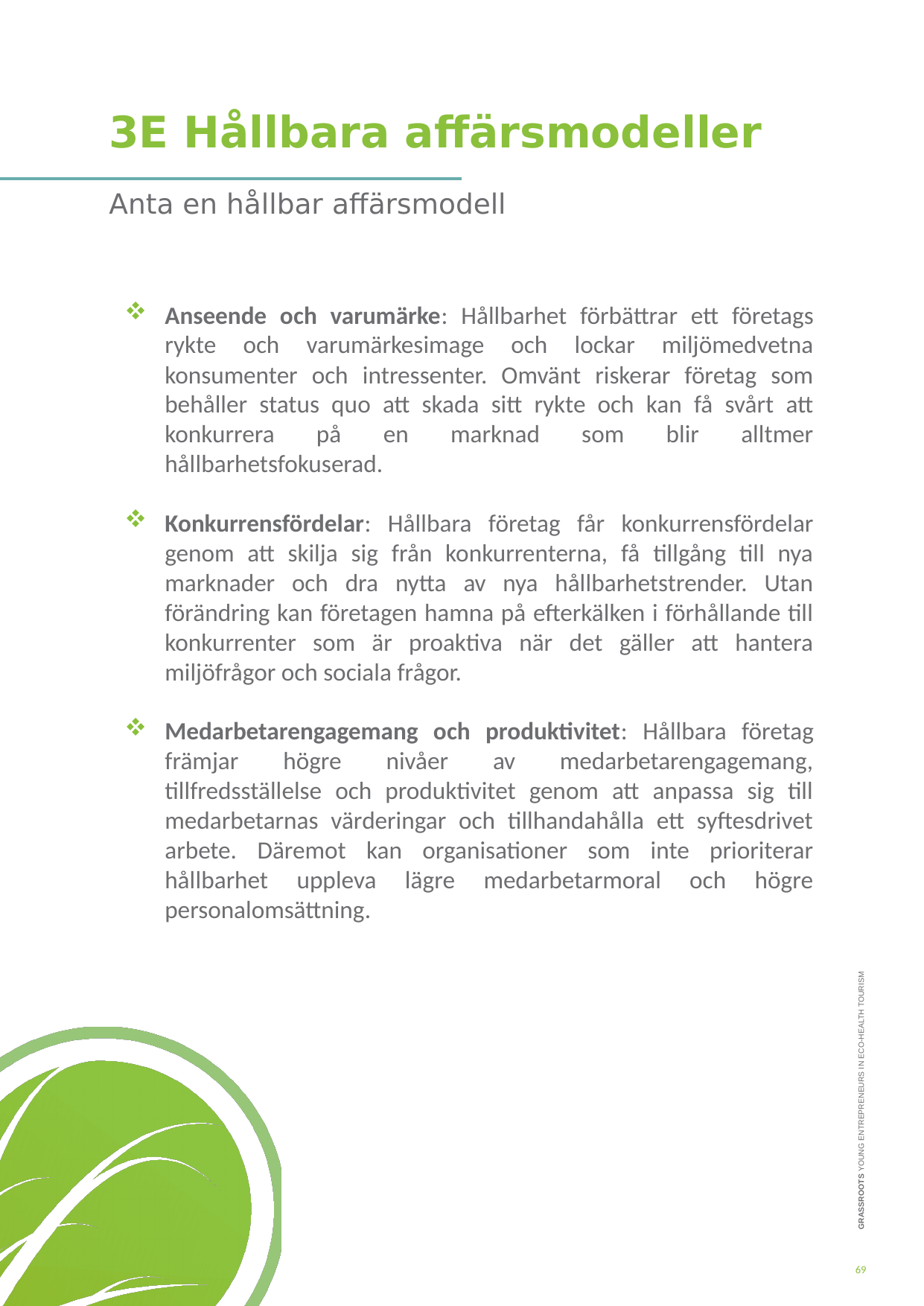

3E Hållbara affärsmodeller
Anta en hållbar affärsmodell
Anseende och varumärke: Hållbarhet förbättrar ett företags rykte och varumärkesimage och lockar miljömedvetna konsumenter och intressenter. Omvänt riskerar företag som behåller status quo att skada sitt rykte och kan få svårt att konkurrera på en marknad som blir alltmer hållbarhetsfokuserad.

Konkurrensfördelar: Hållbara företag får konkurrensfördelar genom att skilja sig från konkurrenterna, få tillgång till nya marknader och dra nytta av nya hållbarhetstrender. Utan förändring kan företagen hamna på efterkälken i förhållande till konkurrenter som är proaktiva när det gäller att hantera miljöfrågor och sociala frågor.

Medarbetarengagemang och produktivitet: Hållbara företag främjar högre nivåer av medarbetarengagemang, tillfredsställelse och produktivitet genom att anpassa sig till medarbetarnas värderingar och tillhandahålla ett syftesdrivet arbete. Däremot kan organisationer som inte prioriterar hållbarhet uppleva lägre medarbetarmoral och högre personalomsättning.

69